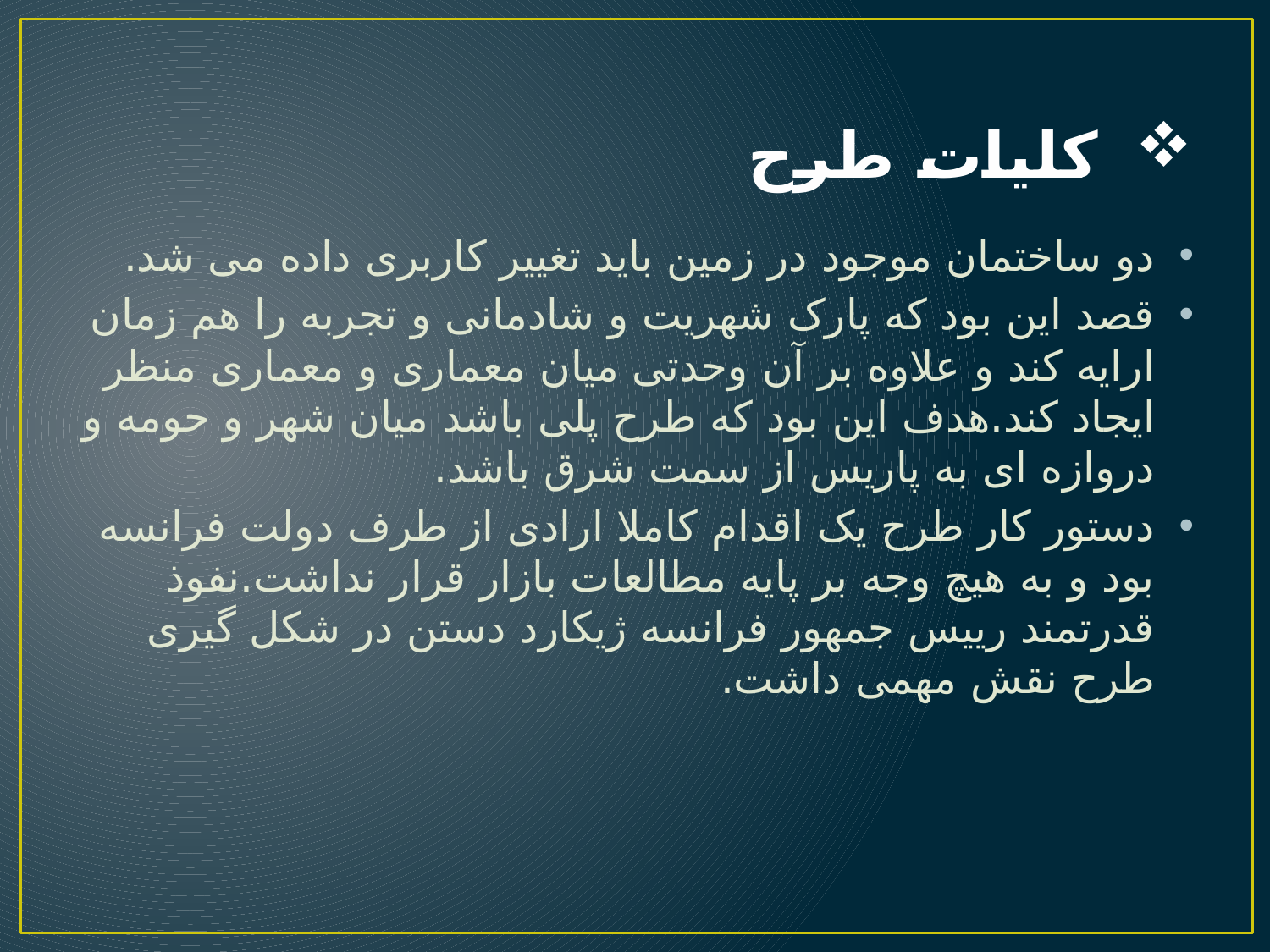

# کلیات طرح
دو ساختمان موجود در زمین باید تغییر کاربری داده می شد.
قصد این بود که پارک شهریت و شادمانی و تجربه را هم زمان ارایه کند و علاوه بر آن وحدتی میان معماری و معماری منظر ایجاد کند.هدف این بود که طرح پلی باشد میان شهر و حومه و دروازه ای به پاریس از سمت شرق باشد.
دستور کار طرح یک اقدام کاملا ارادی از طرف دولت فرانسه بود و به هیچ وجه بر پایه مطالعات بازار قرار نداشت.نفوذ قدرتمند رییس جمهور فرانسه ژیکارد دستن در شکل گیری طرح نقش مهمی داشت.